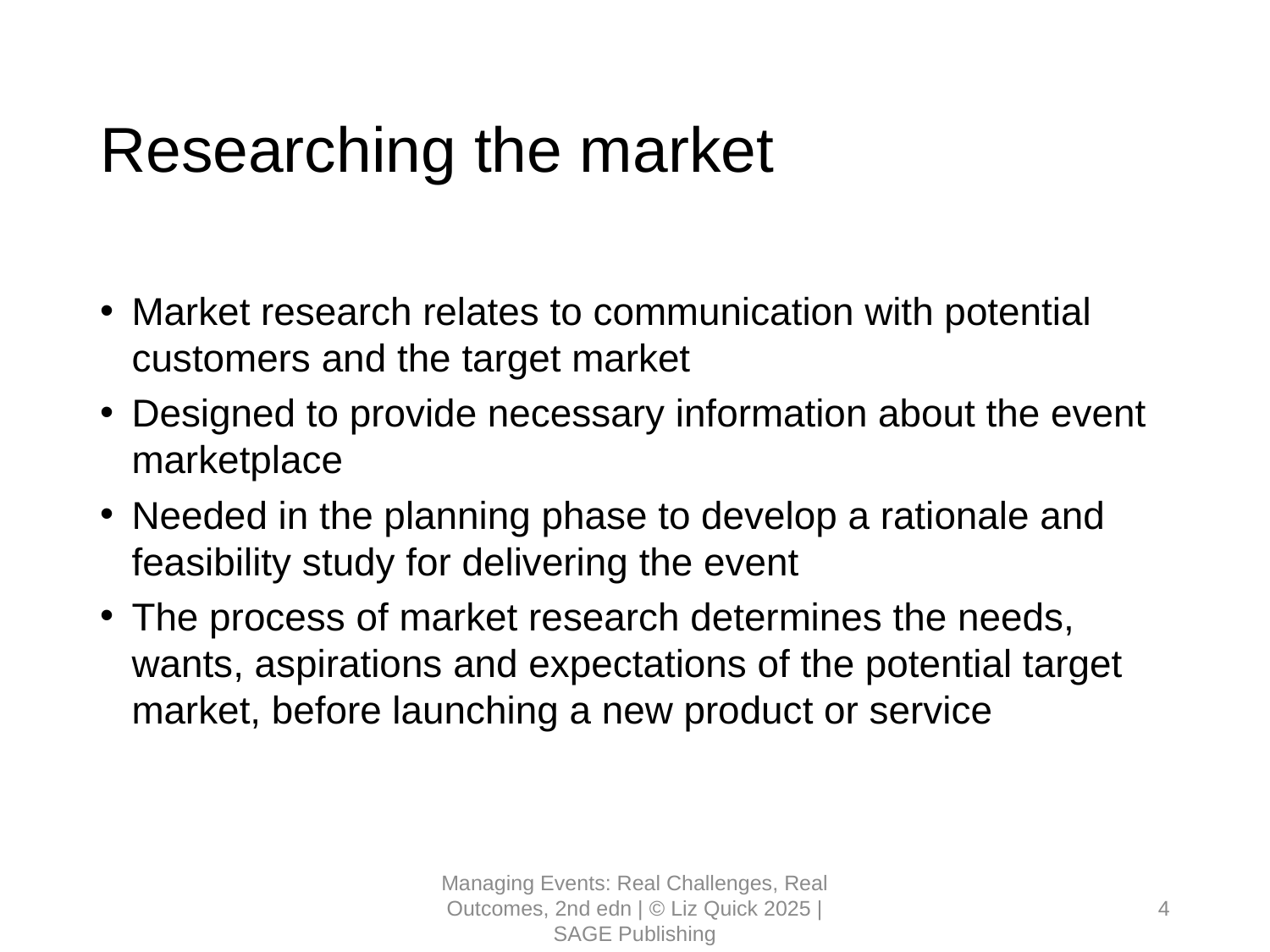

# Researching the market
Market research relates to communication with potential customers and the target market
Designed to provide necessary information about the event marketplace
Needed in the planning phase to develop a rationale and feasibility study for delivering the event
The process of market research determines the needs, wants, aspirations and expectations of the potential target market, before launching a new product or service
Managing Events: Real Challenges, Real Outcomes, 2nd edn | © Liz Quick 2025 | SAGE Publishing
4